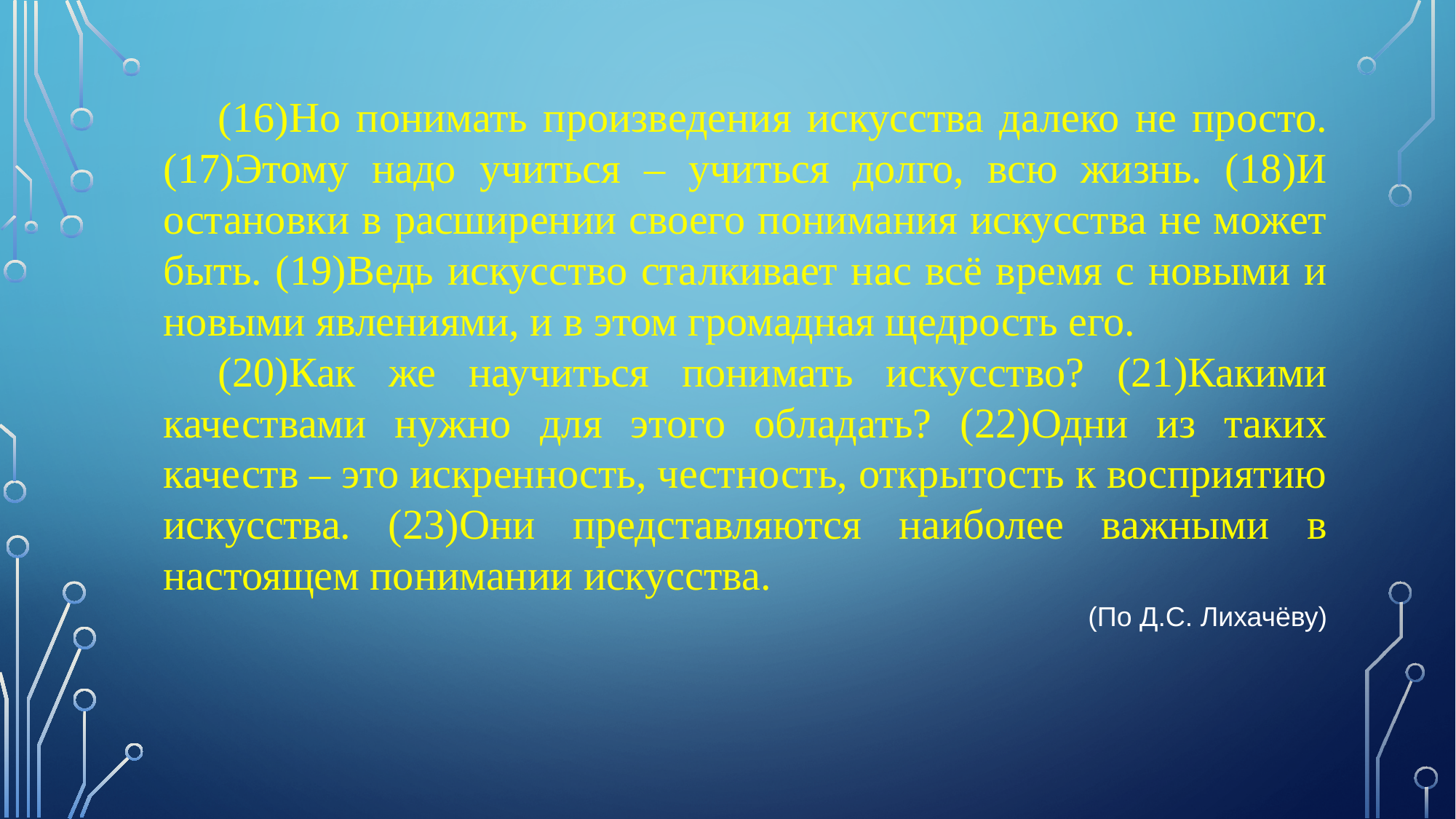

(16)Но понимать произведения искусства далеко не просто. (17)Этому надо учиться – учиться долго, всю жизнь. (18)И остановки в расширении своего понимания искусства не может быть. (19)Ведь искусство сталкивает нас всё время с новыми и новыми явлениями, и в этом громадная щедрость его.
(20)Как же научиться понимать искусство? (21)Какими качествами нужно для этого обладать? (22)Одни из таких качеств – это искренность, честность, открытость к восприятию искусства. (23)Они представляются наиболее важными в настоящем понимании искусства.
 (По Д.С. Лихачёву)